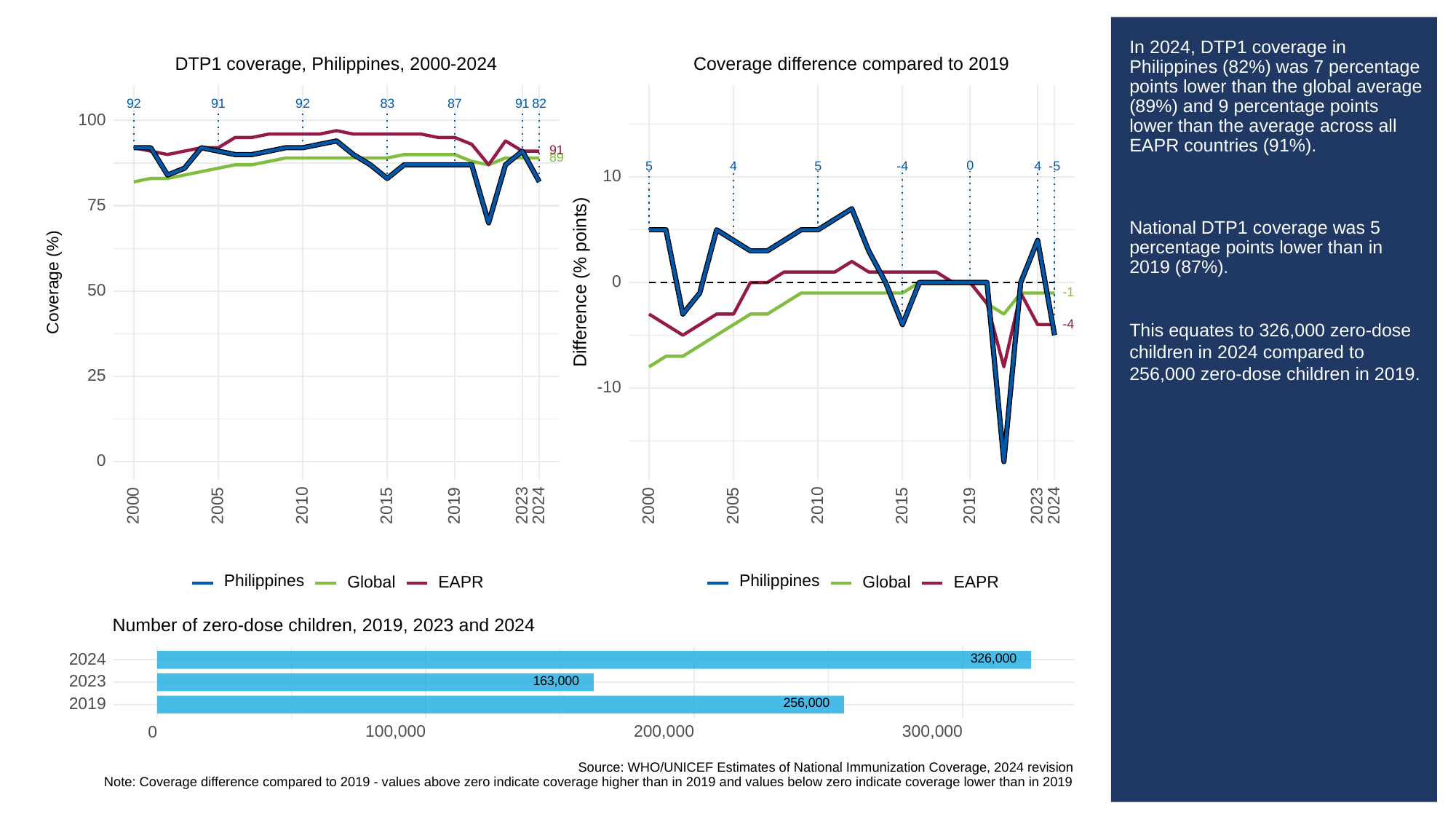

# In 2024, DTP1 coverage in Philippines (82%) was 7 percentage points lower than the global average (89%) and 9 percentage points lower than the average across all EAPR countries (91%).

National DTP1 coverage was 5 percentage points lower than in 2019 (87%).

This equates to 326,000 zero-dose children in 2024 compared to 256,000 zero-dose children in 2019.

Coverage difference compared to 2019
DTP1 coverage, Philippines, 2000-2024

83
92
91
92
87
91
82

100

91
89

0
5
5
-5
4
-4
4

10

75

Difference (% points)
Coverage (%)
0

50
-1

-4

25

-10

0

2023
2023
2000
2005
2010
2015
2019
2024
2000
2005
2010
2015
2019
2024
Philippines
Philippines
Global
Global
EAPR
EAPR

Number of zero-dose children, 2019, 2023 and 2024

326,000
2024

163,000
2023

256,000
2019

100,000
200,000
300,000
0
Source: WHO/UNICEF Estimates of National Immunization Coverage, 2024 revision
Note: Coverage difference compared to 2019 - values above zero indicate coverage higher than in 2019 and values below zero indicate coverage lower than in 2019